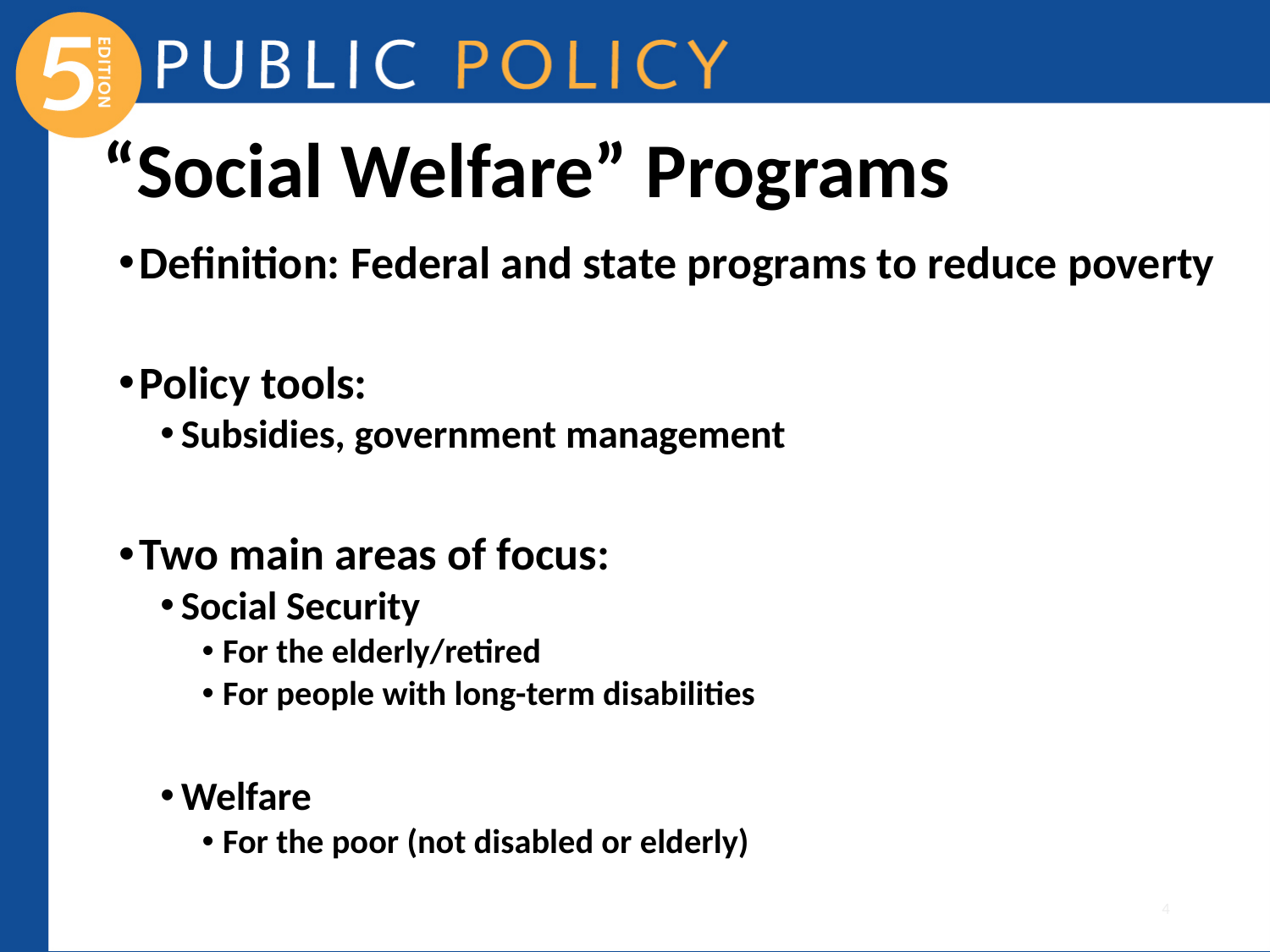

# “Social Welfare” Programs
Definition: Federal and state programs to reduce poverty

Policy tools:
Subsidies, government management

Two main areas of focus:
Social Security
For the elderly/retired
For people with long-term disabilities

Welfare
For the poor (not disabled or elderly)

4